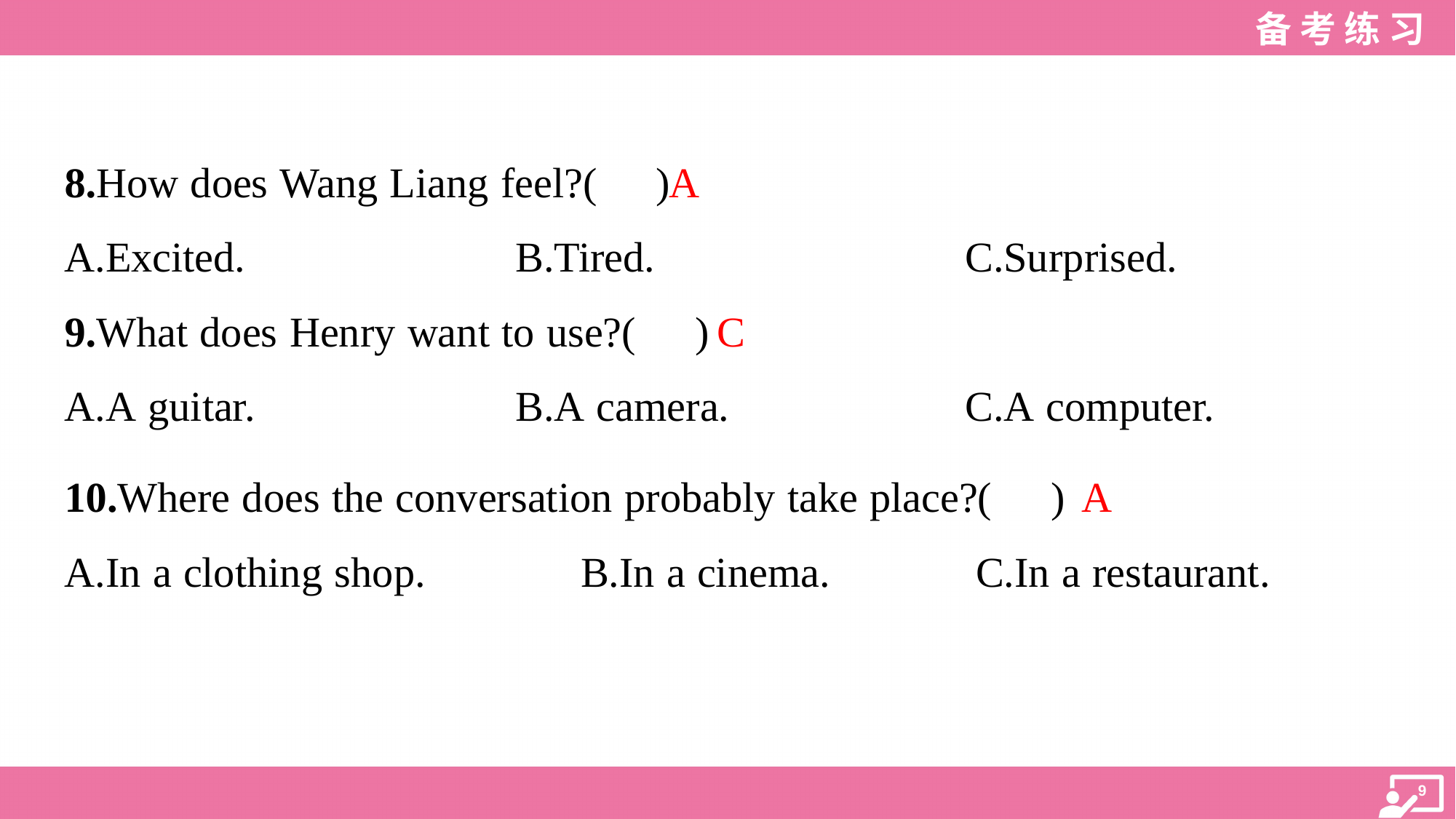

A
8.How does Wang Liang feel?(     )
A.Excited.	B.Tired.	C.Surprised.
C
9.What does Henry want to use?(     )
A.A guitar.	B.A camera.	C.A computer.
A
10.Where does the conversation probably take place?(     )
A.In a clothing shop.	B.In a cinema.	C.In a restaurant.